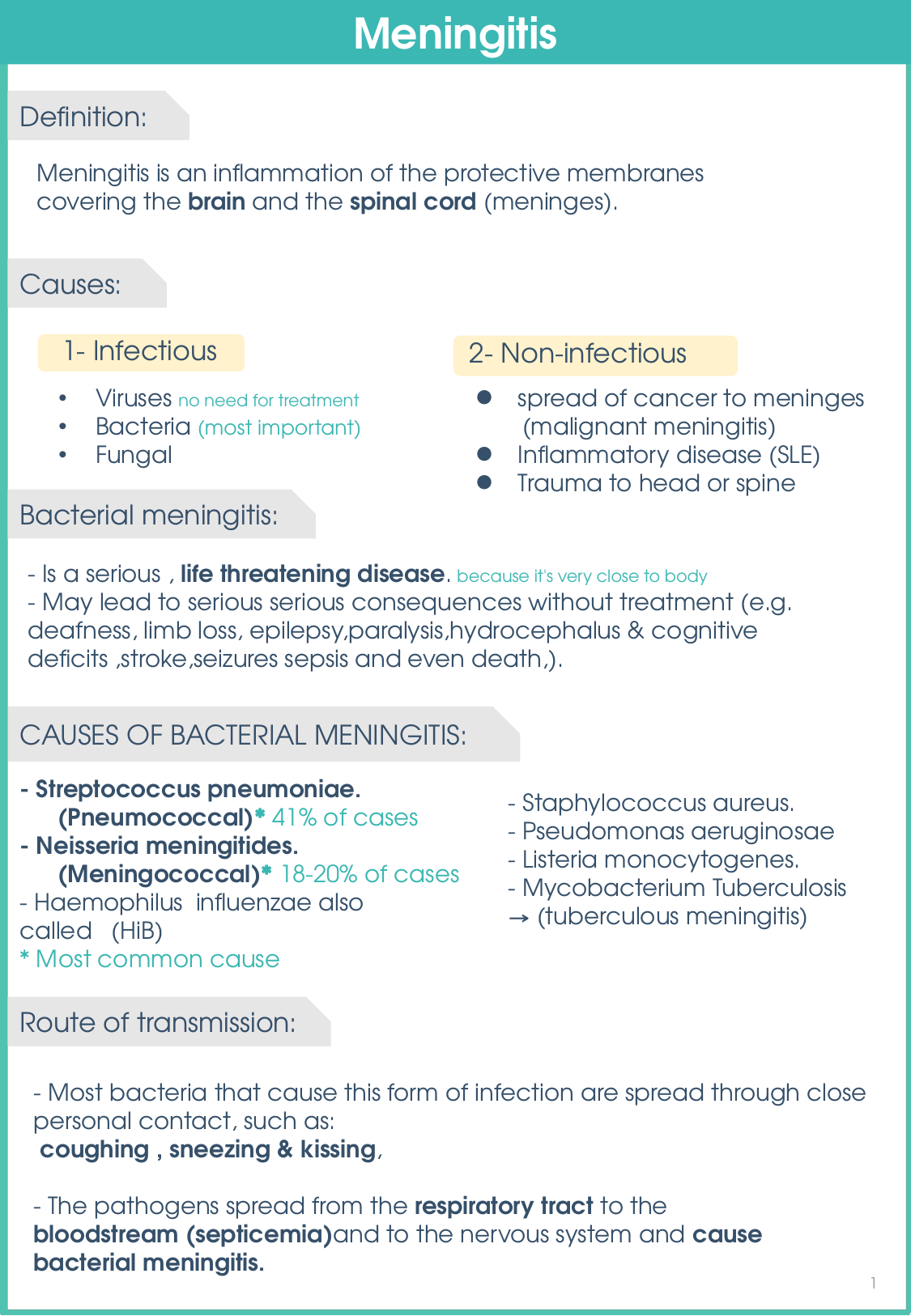

Meningitis
Definition:
Meningitis is an inflammation of the protective membranes
covering the brain and the spinal cord (meninges).

Causes:
1- Infectious
2- Non-infectious

spread of cancer to meninges
          (malignant meningitis)
Inflammatory disease (SLE)
Trauma to head or spine
Viruses no need for treatment
Bacteria (most important)
Fungal
Bacterial meningitis:
- Is a serious , life threatening disease. because it's very close to body
- May lead to serious serious consequences without treatment (e.g. deafness, limb loss, epilepsy,paralysis,hydrocephalus & cognitive deficits ,stroke,seizures sepsis and even death,).

CAUSES OF BACTERIAL MENINGITIS:
- Streptococcus pneumoniae. (Pneumococcal)* 41% of cases
- Neisseria meningitides. (Meningococcal)* 18-20% of cases
- Haemophilus  influenzae also
called   (HiB)
* Most common cause
- Staphylococcus aureus.
- Pseudomonas aeruginosae
- Listeria monocytogenes.
- Mycobacterium Tuberculosis
→ (tuberculous meningitis)

Route of transmission:
- Most bacteria that cause this form of infection are spread through close personal contact, such as:
 coughing , sneezing & kissing,

- The pathogens spread from the respiratory tract to the
bloodstream (septicemia)and to the nervous system and cause
bacterial meningitis.
1